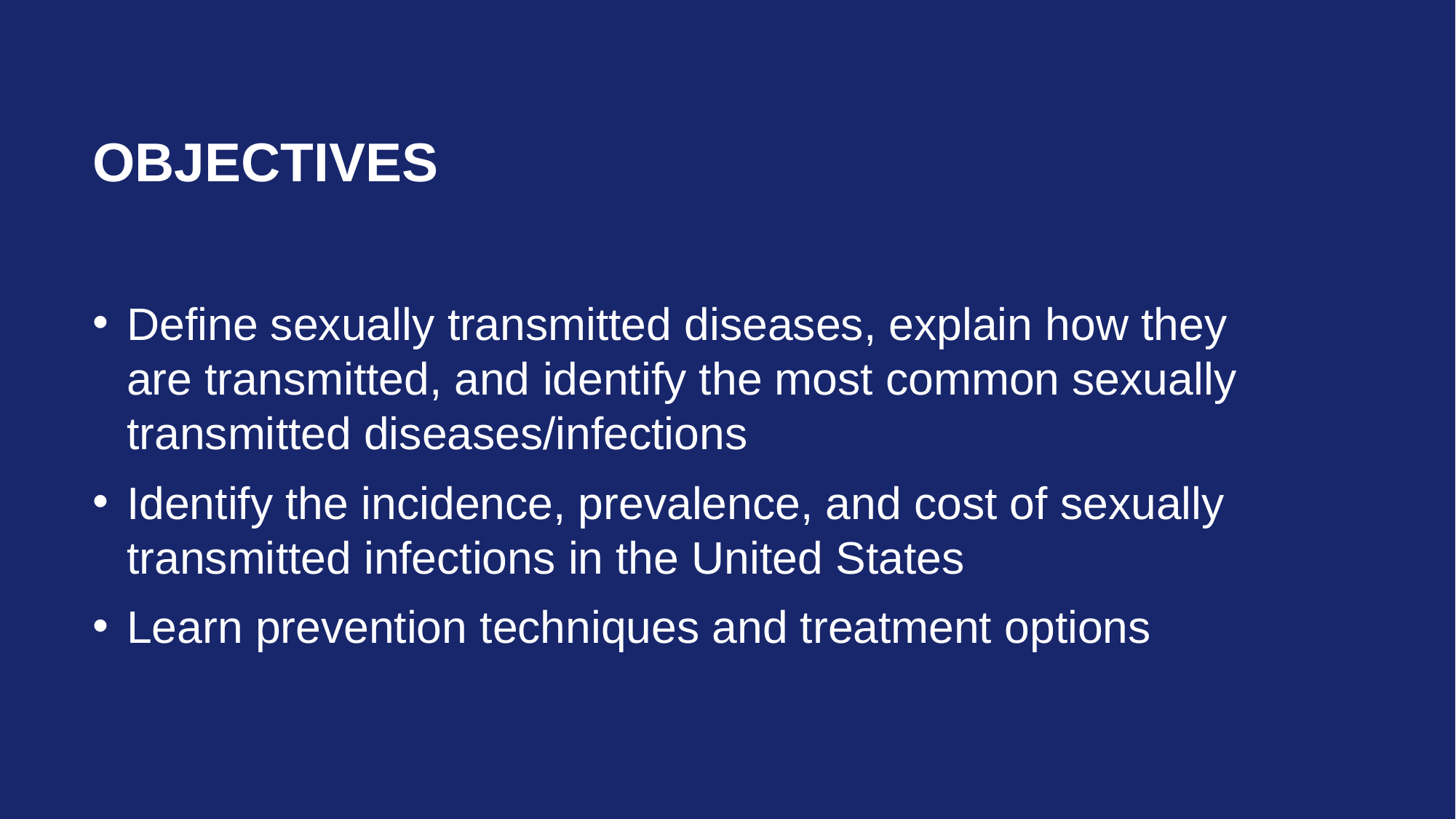

# objectives
Define sexually transmitted diseases, explain how they are transmitted, and identify the most common sexually transmitted diseases/infections
Identify the incidence, prevalence, and cost of sexually transmitted infections in the United States
Learn prevention techniques and treatment options